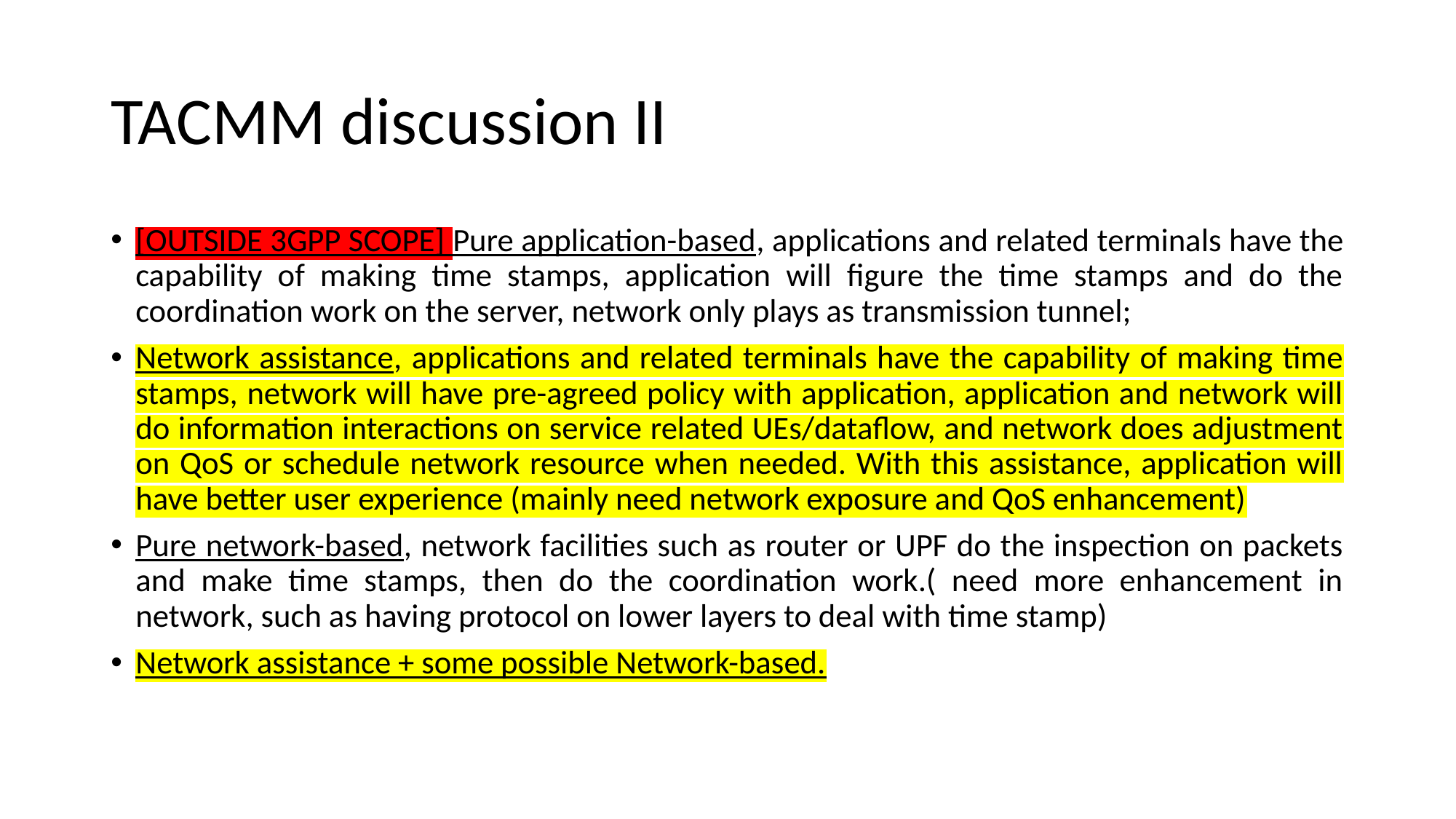

# TACMM discussion II
[OUTSIDE 3GPP SCOPE] Pure application-based, applications and related terminals have the capability of making time stamps, application will figure the time stamps and do the coordination work on the server, network only plays as transmission tunnel;
Network assistance, applications and related terminals have the capability of making time stamps, network will have pre-agreed policy with application, application and network will do information interactions on service related UEs/dataflow, and network does adjustment on QoS or schedule network resource when needed. With this assistance, application will have better user experience (mainly need network exposure and QoS enhancement)
Pure network-based, network facilities such as router or UPF do the inspection on packets and make time stamps, then do the coordination work.( need more enhancement in network, such as having protocol on lower layers to deal with time stamp)
Network assistance + some possible Network-based.